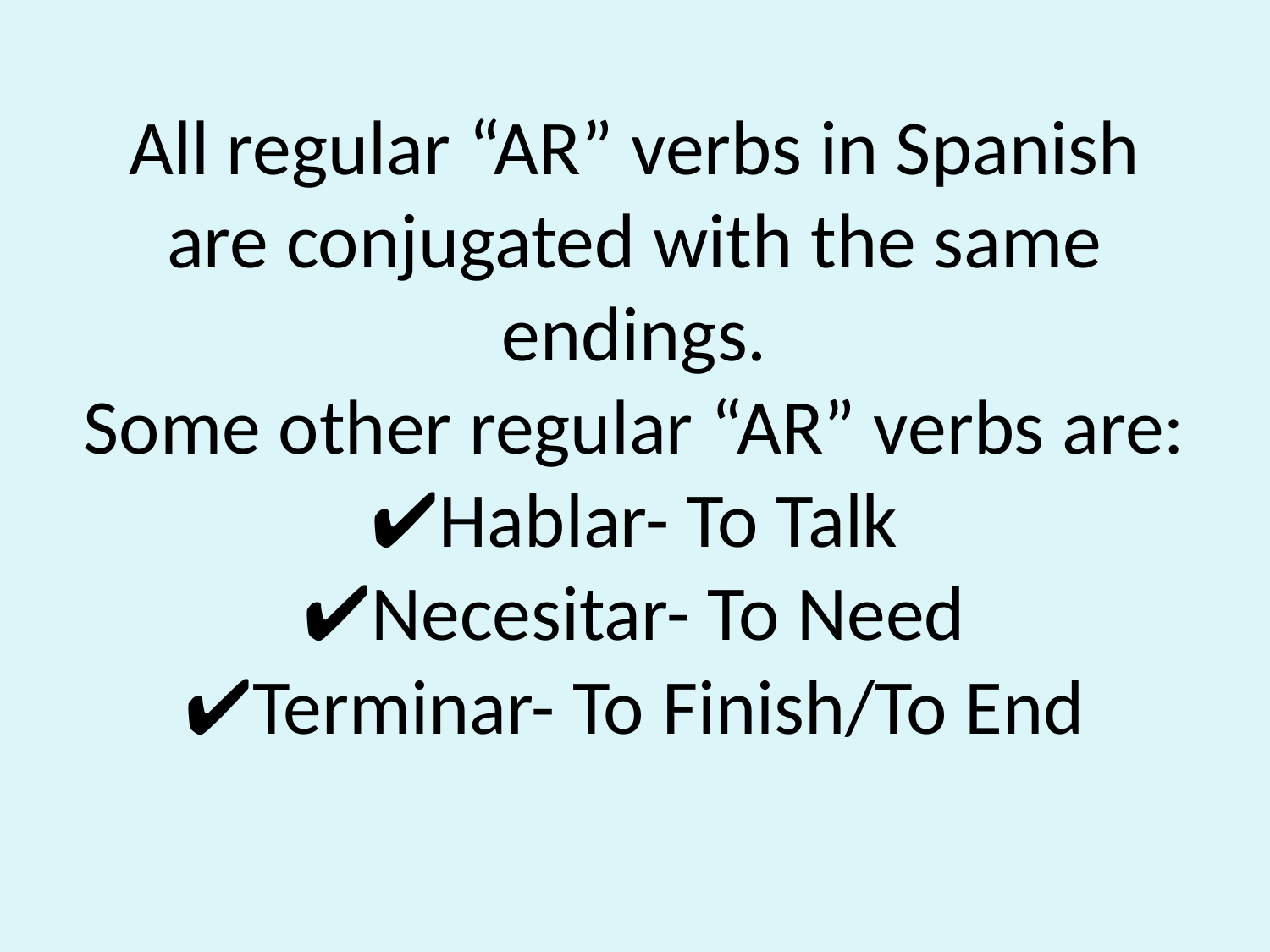

# All regular “AR” verbs in Spanish are conjugated with the same endings. Some other regular “AR” verbs are: ✔Hablar- To Talk ✔Necesitar- To Need ✔Terminar- To Finish/To End